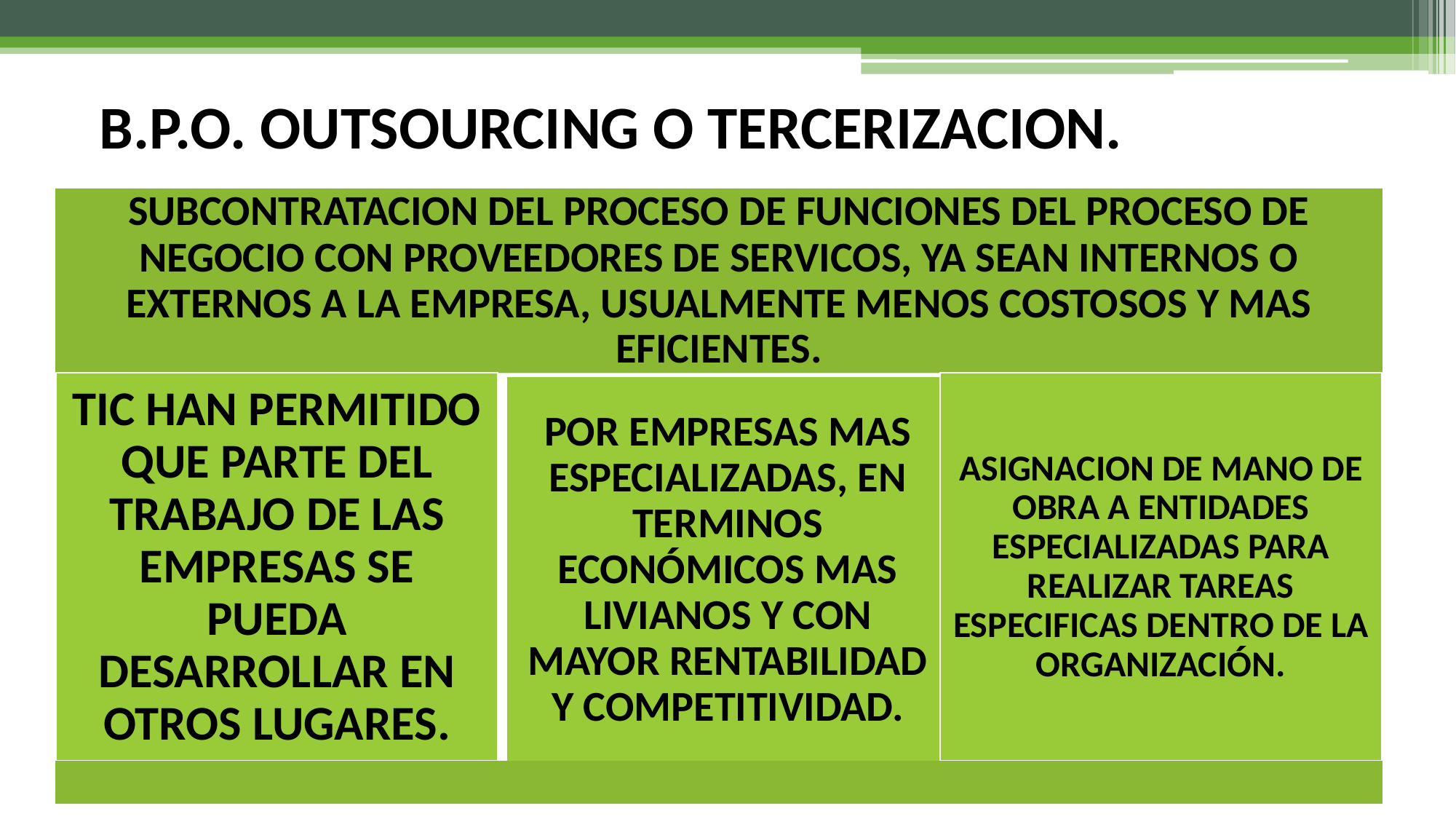

# B.P.O. OUTSOURCING O TERCERIZACION.
SUBCONTRATACION DEL PROCESO DE FUNCIONES DEL PROCESO DE NEGOCIO CON PROVEEDORES DE SERVICOS, YA SEAN INTERNOS O EXTERNOS A LA EMPRESA, USUALMENTE MENOS COSTOSOS Y MAS EFICIENTES.
TIC HAN PERMITIDO QUE PARTE DEL TRABAJO DE LAS EMPRESAS SE PUEDA DESARROLLAR EN OTROS LUGARES.
POR EMPRESAS MAS ESPECIALIZADAS, EN TERMINOS ECONÓMICOS MAS LIVIANOS Y CON MAYOR RENTABILIDAD Y COMPETITIVIDAD.
ASIGNACION DE MANO DE OBRA A ENTIDADES ESPECIALIZADAS PARA REALIZAR TAREAS ESPECIFICAS DENTRO DE LA ORGANIZACIÓN.